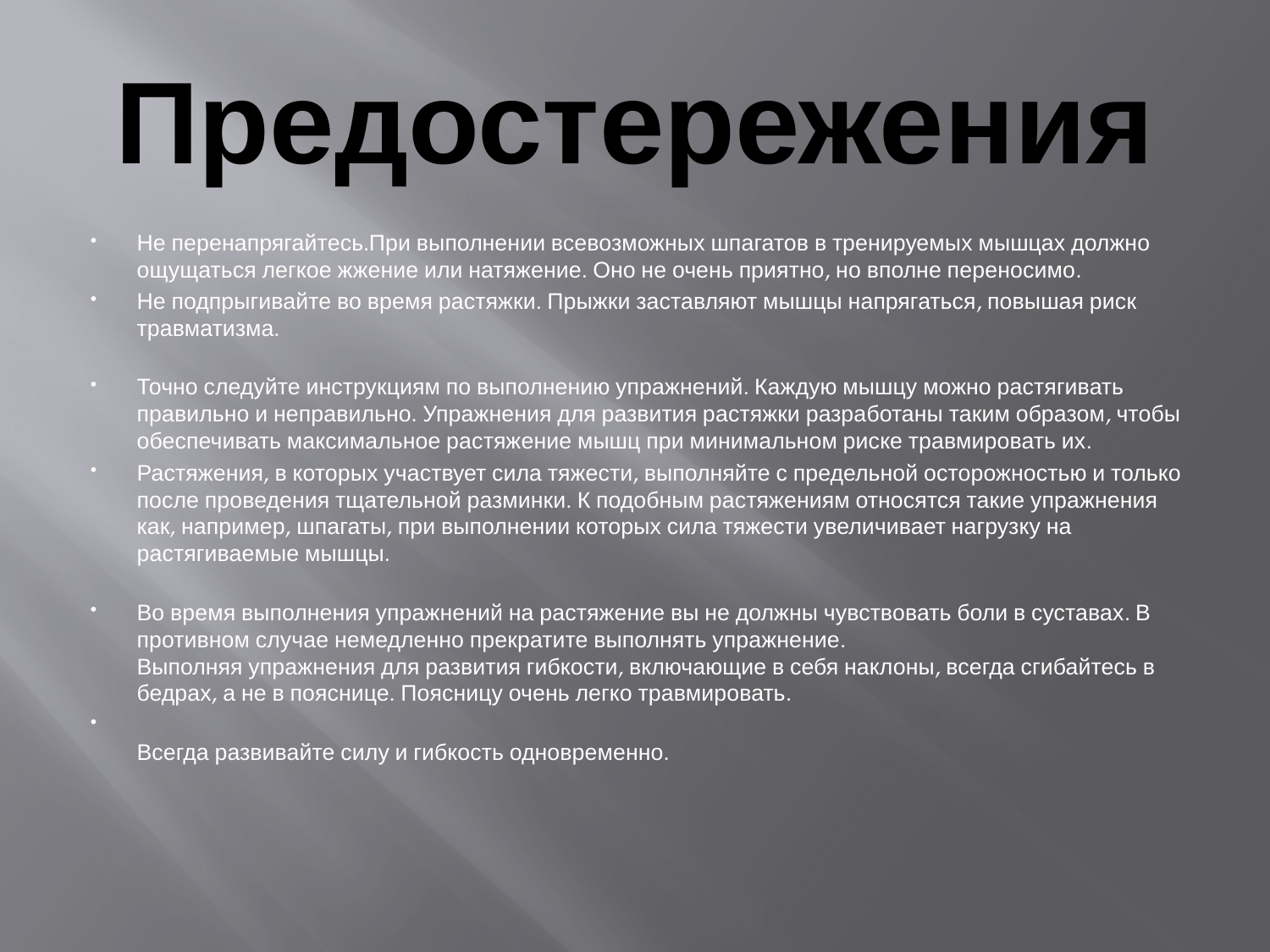

# Предостережения
Не перенапрягайтесь.При выполнении всевозможных шпагатов в тренируемых мышцах должно ощущаться легкое жжение или натяжение. Оно не очень приятно, но вполне переносимо.
Не подпрыгивайте во время растяжки. Прыжки заставляют мышцы напрягаться, повышая риск травматизма.
Точно следуйте инструкциям по выполнению упражнений. Каждую мышцу можно растягивать правильно и неправильно. Упражнения для развития растяжки разработаны таким образом, чтобы обеспечивать максимальное растяжение мышц при минимальном риске травмировать их.
Растяжения, в которых участвует сила тяжести, выполняйте с предельной осторожностью и только после проведения тщательной разминки. К подобным растяжениям относятся такие упражнения как, например, шпагаты, при выполнении которых сила тяжести увеличивает нагрузку на растягиваемые мышцы.
Во время выполнения упражнений на растяжение вы не должны чувствовать боли в суставах. В противном случае немедленно прекратите выполнять упражнение.
Выполняя упражнения для развития гибкости, включающие в себя наклоны, всегда сгибайтесь в бедрах, а не в пояснице. Поясницу очень легко травмировать.
 
Всегда развивайте силу и гибкость одновременно.